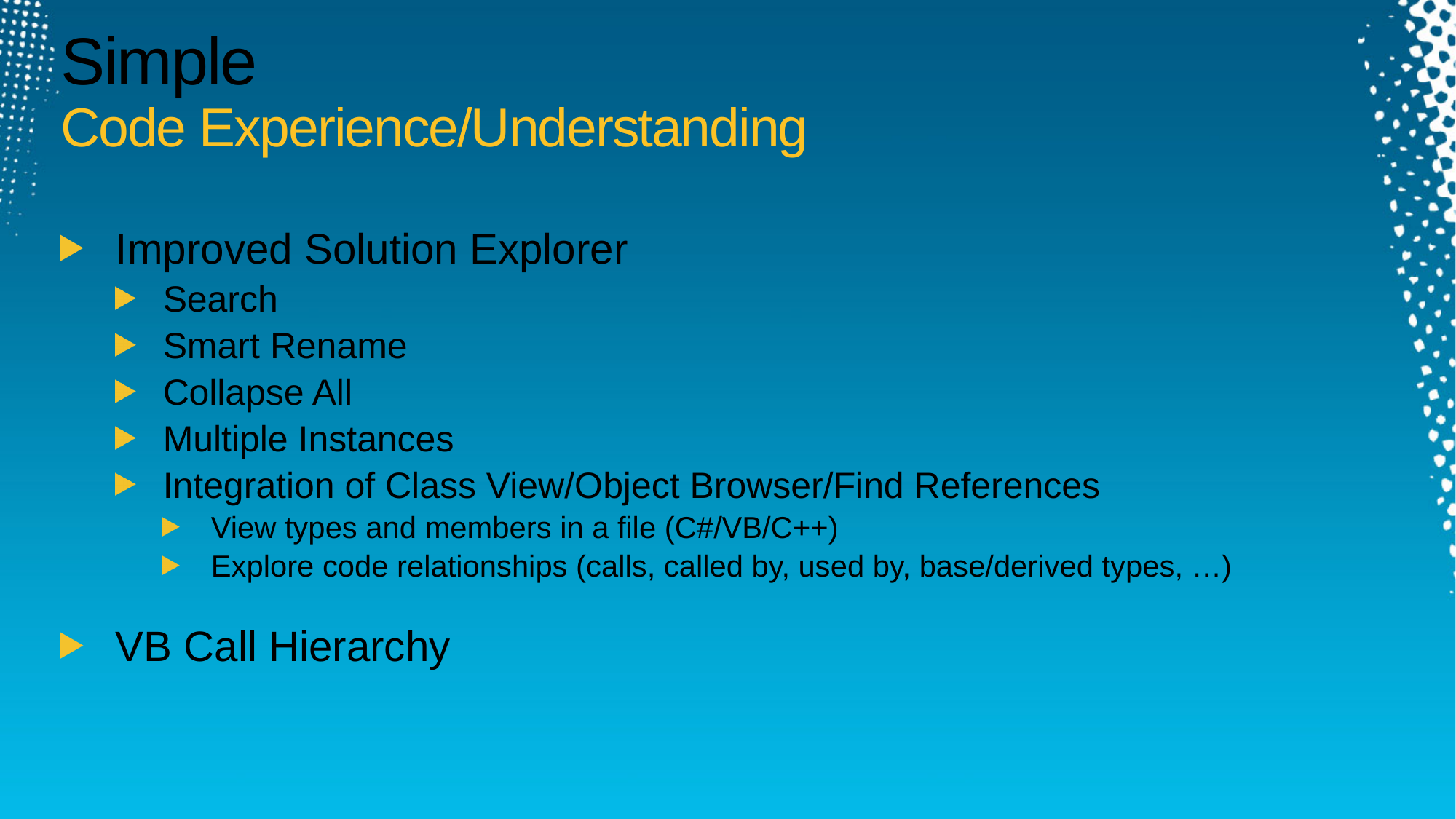

# Simple Code Experience/Understanding
Improved Solution Explorer
Search
Smart Rename
Collapse All
Multiple Instances
Integration of Class View/Object Browser/Find References
View types and members in a file (C#/VB/C++)
Explore code relationships (calls, called by, used by, base/derived types, …)
VB Call Hierarchy